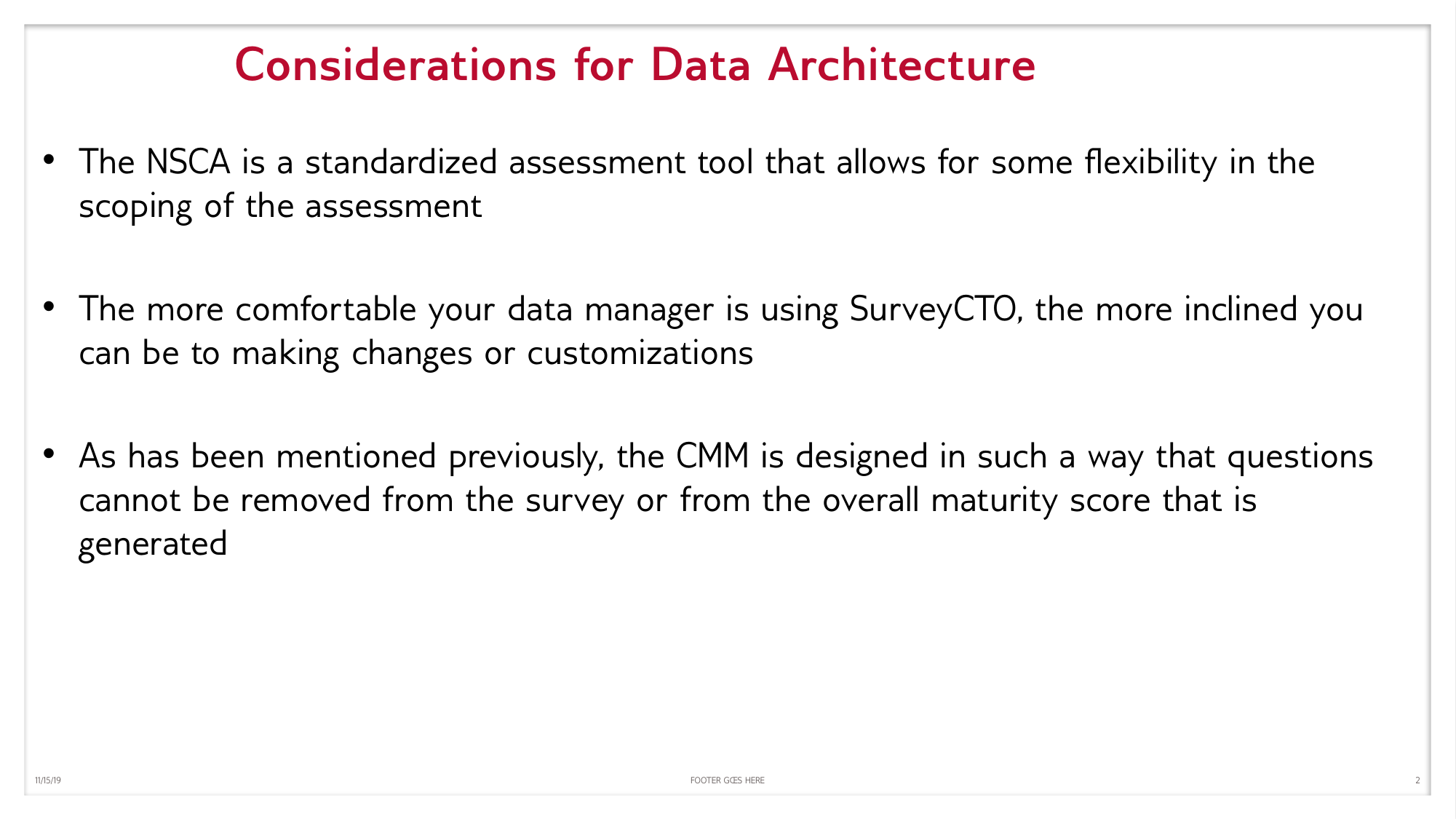

11/15/19
FOOTER GOES HERE
2
# Considerations for Data Architecture
The NSCA is a standardized assessment tool that allows for some flexibility in the scoping of the assessment
The more comfortable your data manager is using SurveyCTO, the more inclined you can be to making changes or customizations
As has been mentioned previously, the CMM is designed in such a way that questions cannot be removed from the survey or from the overall maturity score that is generated